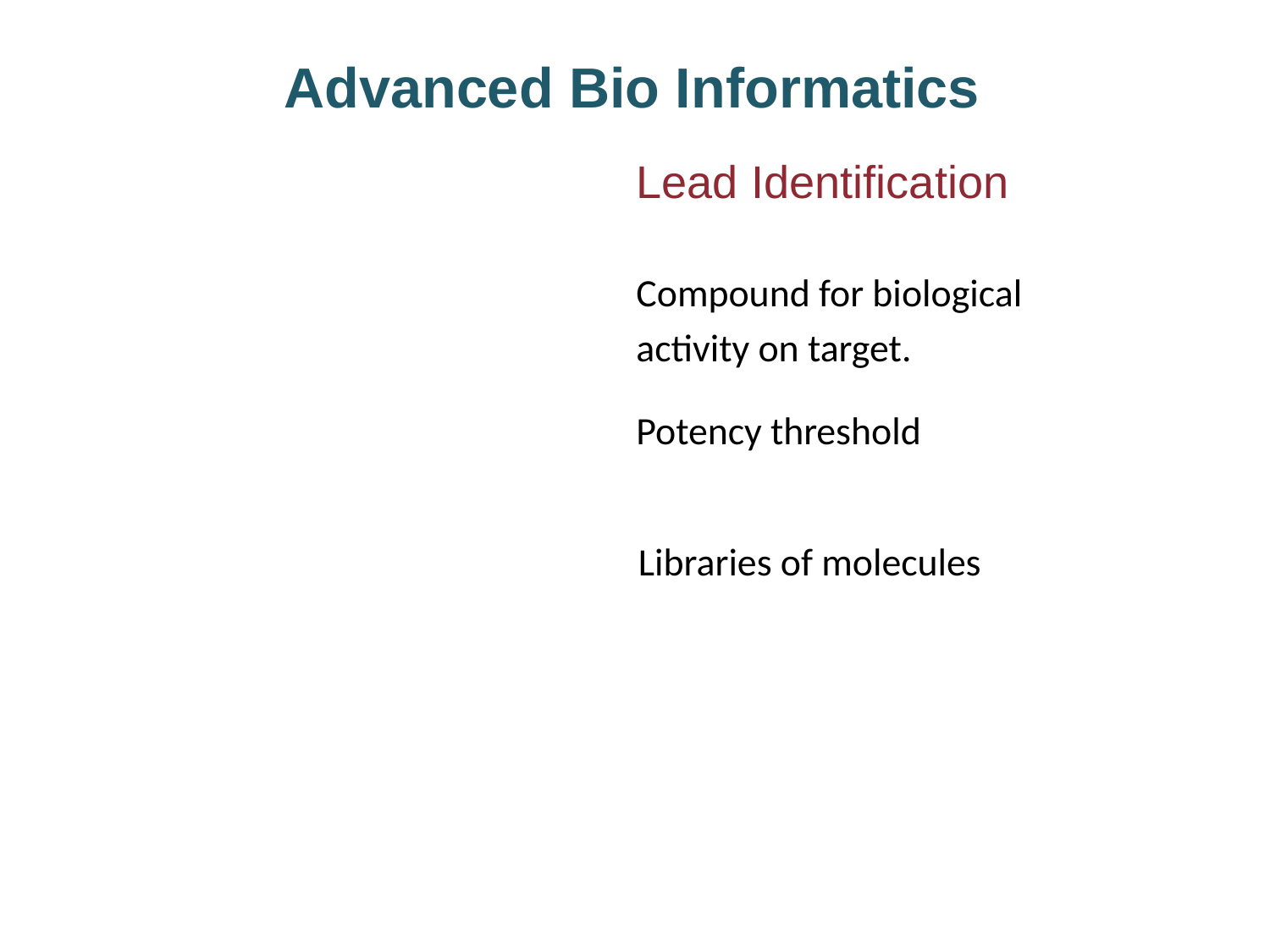

Advanced Bio Informatics
Lead Identification
Compound for biological activity on target.
Potency threshold
Libraries of molecules